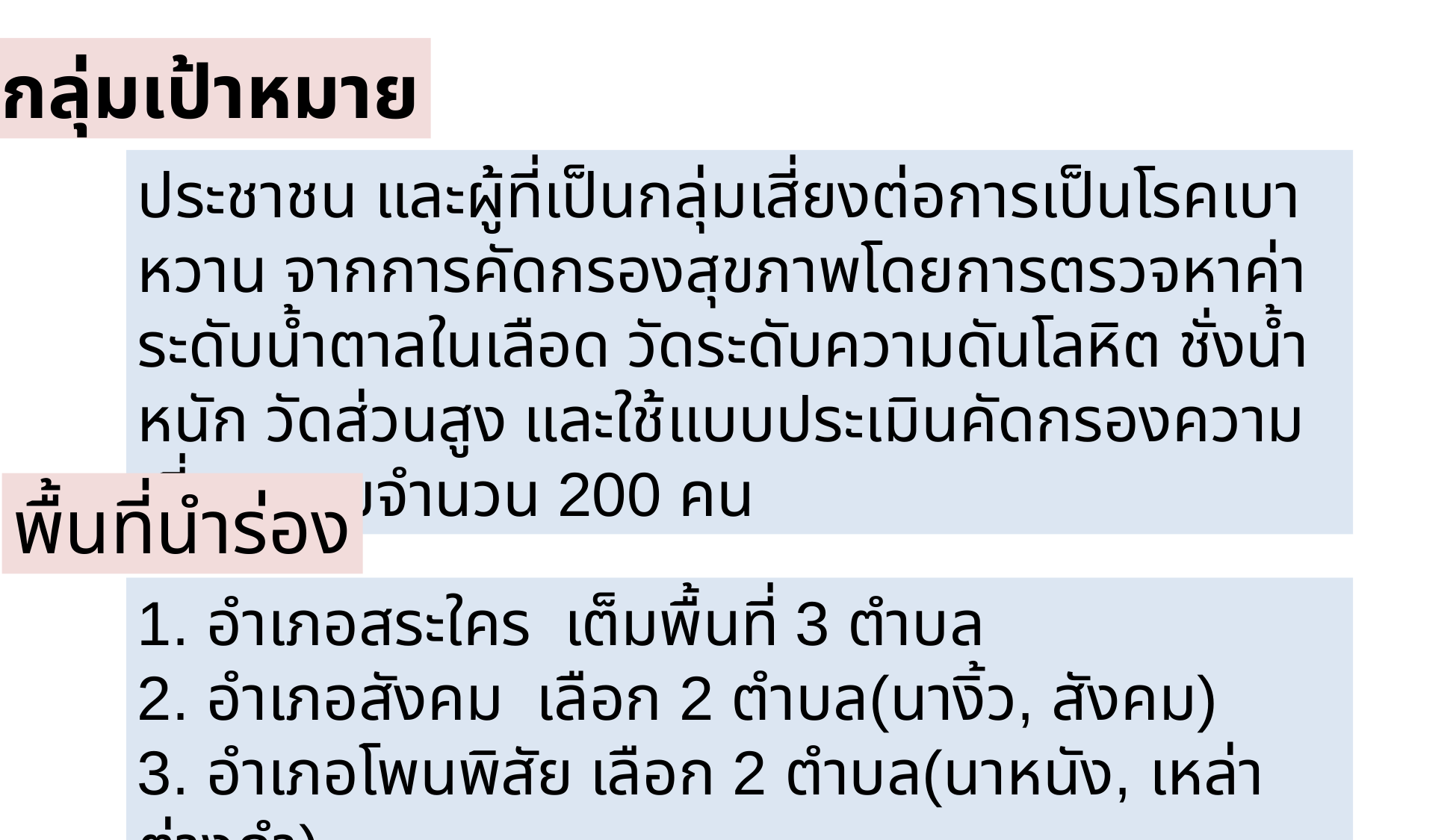

กลุ่มเป้าหมาย
ประชาชน และผู้ที่เป็นกลุ่มเสี่ยงต่อการเป็นโรคเบาหวาน จากการคัดกรองสุขภาพโดยการตรวจหาค่าระดับน้ำตาลในเลือด วัดระดับความดันโลหิต ชั่งน้ำหนัก วัดส่วนสูง และใช้แบบประเมินคัดกรองความเสี่ยง รวมจำนวน 200 คน
พื้นที่นำร่อง
1. อำเภอสระใคร  เต็มพื้นที่ 3 ตำบล
2. อำเภอสังคม  เลือก 2 ตำบล(นางิ้ว, สังคม)
3. อำเภอโพนพิสัย เลือก 2 ตำบล(นาหนัง, เหล่าต่างคำ)